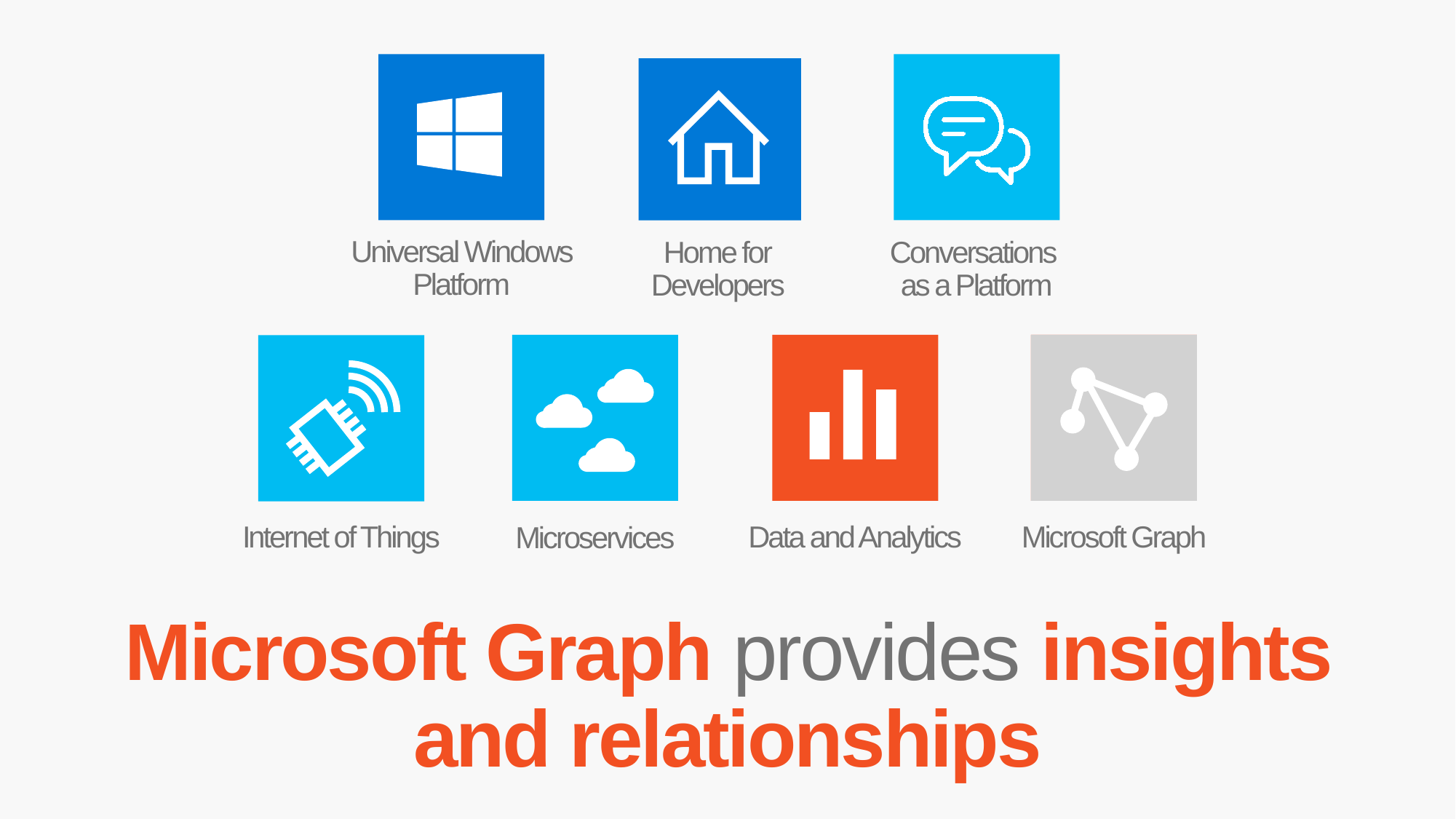

Universal Windows Platform

Home for
Developers
Conversations
as a Platform

Internet of Things
Data and Analytics
Microsoft Graph
Microservices
Microsoft Graph provides insights and relationships